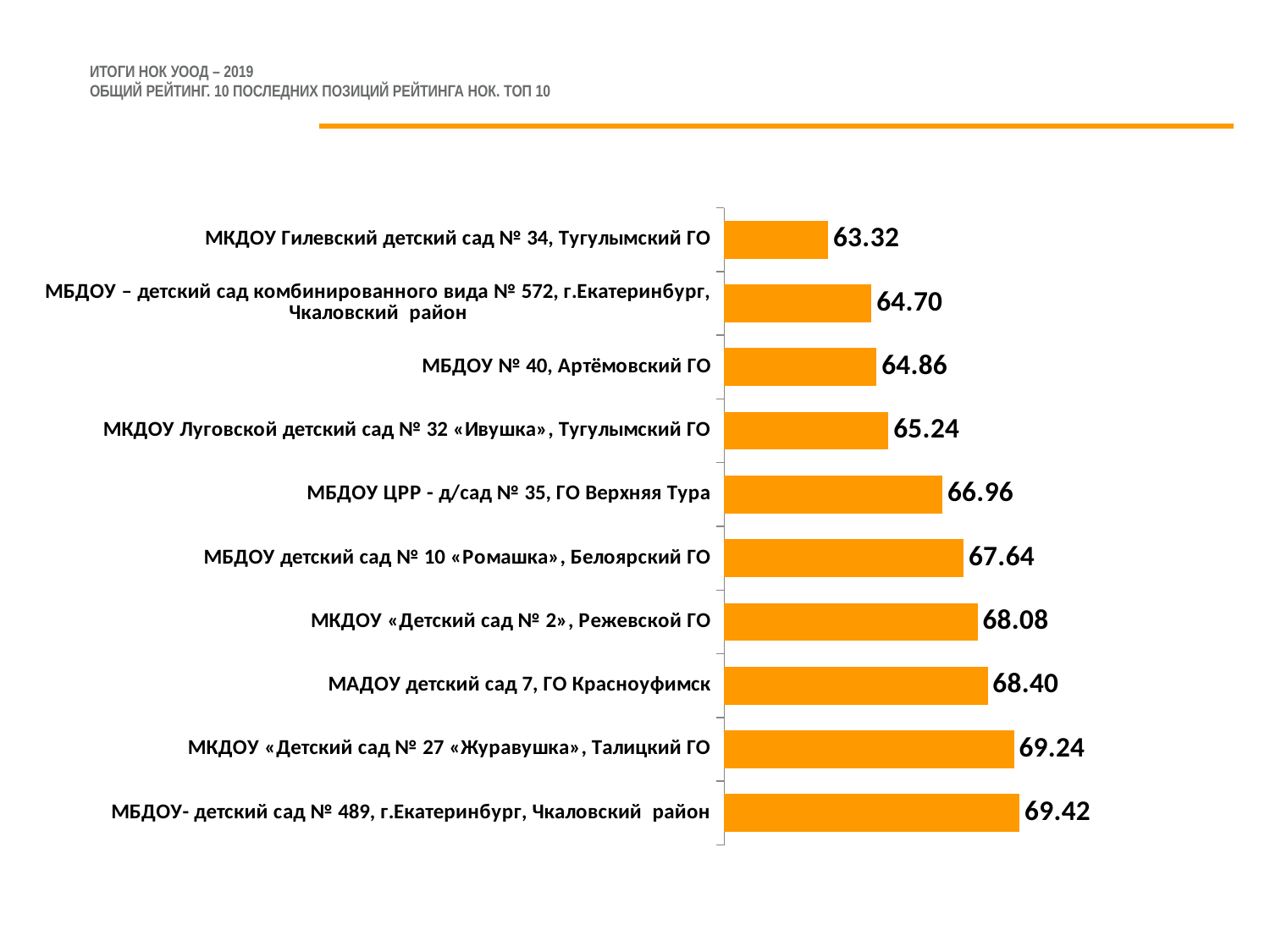

# ИТОГИ НОК УООД – 2019 ОБЩИЙ РЕЙТИНГ. 10 ПОСЛЕДНИХ ПОЗИЦИЙ РЕЙТИНГА НОК. ТОП 10

### Chart

| Category | Столбец1 |
|---|---|
| МКДОУ Гилевский детский сад № 34, Тугулымский ГО | 63.32 |
| МБДОУ – детский сад комбинированного вида № 572, г.Екатеринбург, Чкаловский  район | 64.7 |
| МБДОУ № 40, Артёмовский ГО | 64.86 |
| МКДОУ Луговской детский сад № 32 «Ивушка», Тугулымский ГО | 65.24 |
| МБДОУ ЦРР - д/сад № 35, ГО Верхняя Тура | 66.96 |
| МБДОУ детский сад № 10 «Ромашка», Белоярский ГО | 67.64 |
| МКДОУ «Детский сад № 2», Режевской ГО | 68.08 |
| МАДОУ детский сад 7, ГО Красноуфимск | 68.4 |
| МКДОУ «Детский сад № 27 «Журавушка», Талицкий ГО | 69.24 |
| МБДОУ- детский сад № 489, г.Екатеринбург, Чкаловский  район | 69.42 |